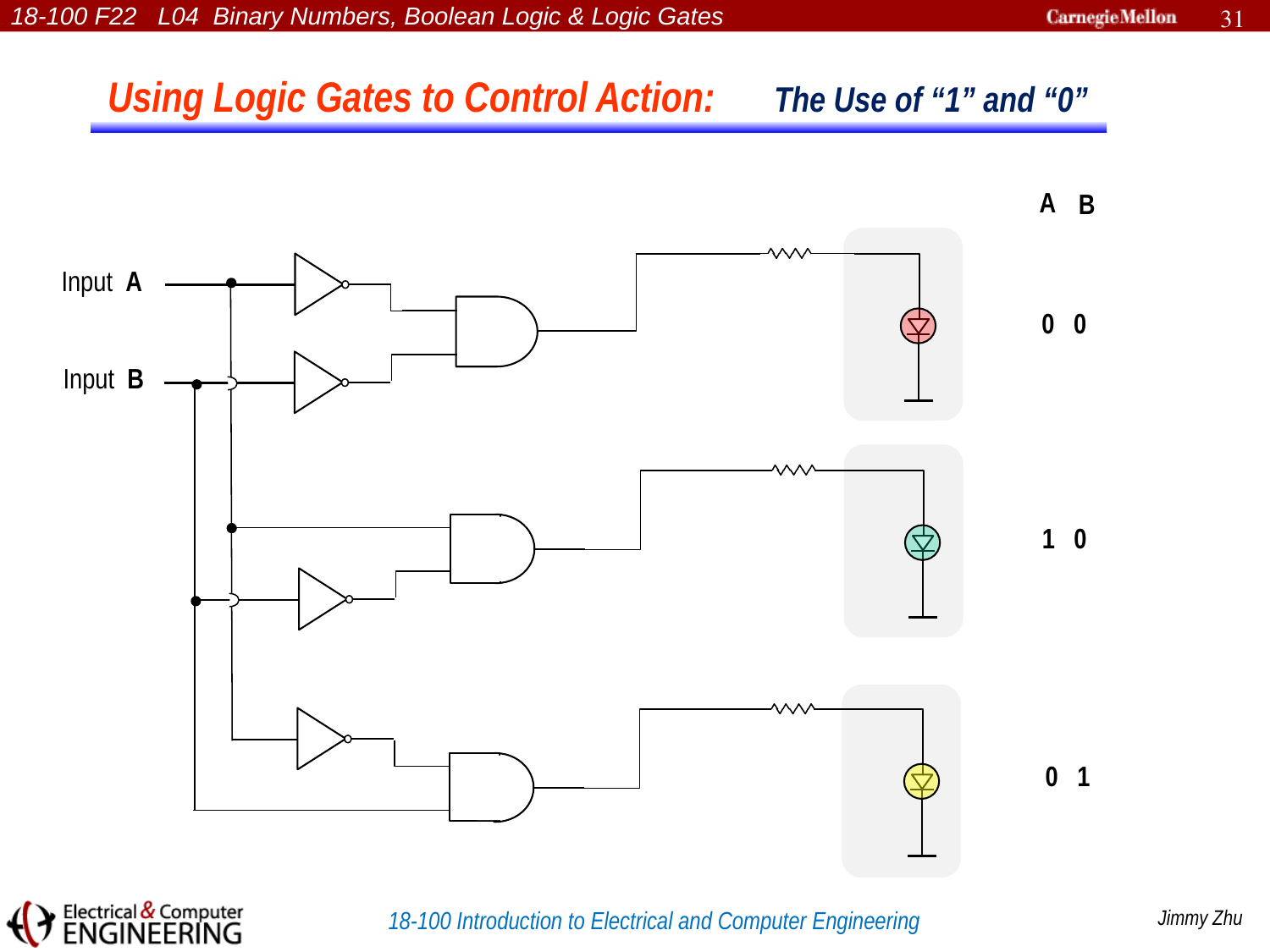

31
Using Logic Gates to Control Action:      The Use of “1” and “0”

 A
B

Input  A

 0   0

Input  B

 1   0

 0   1